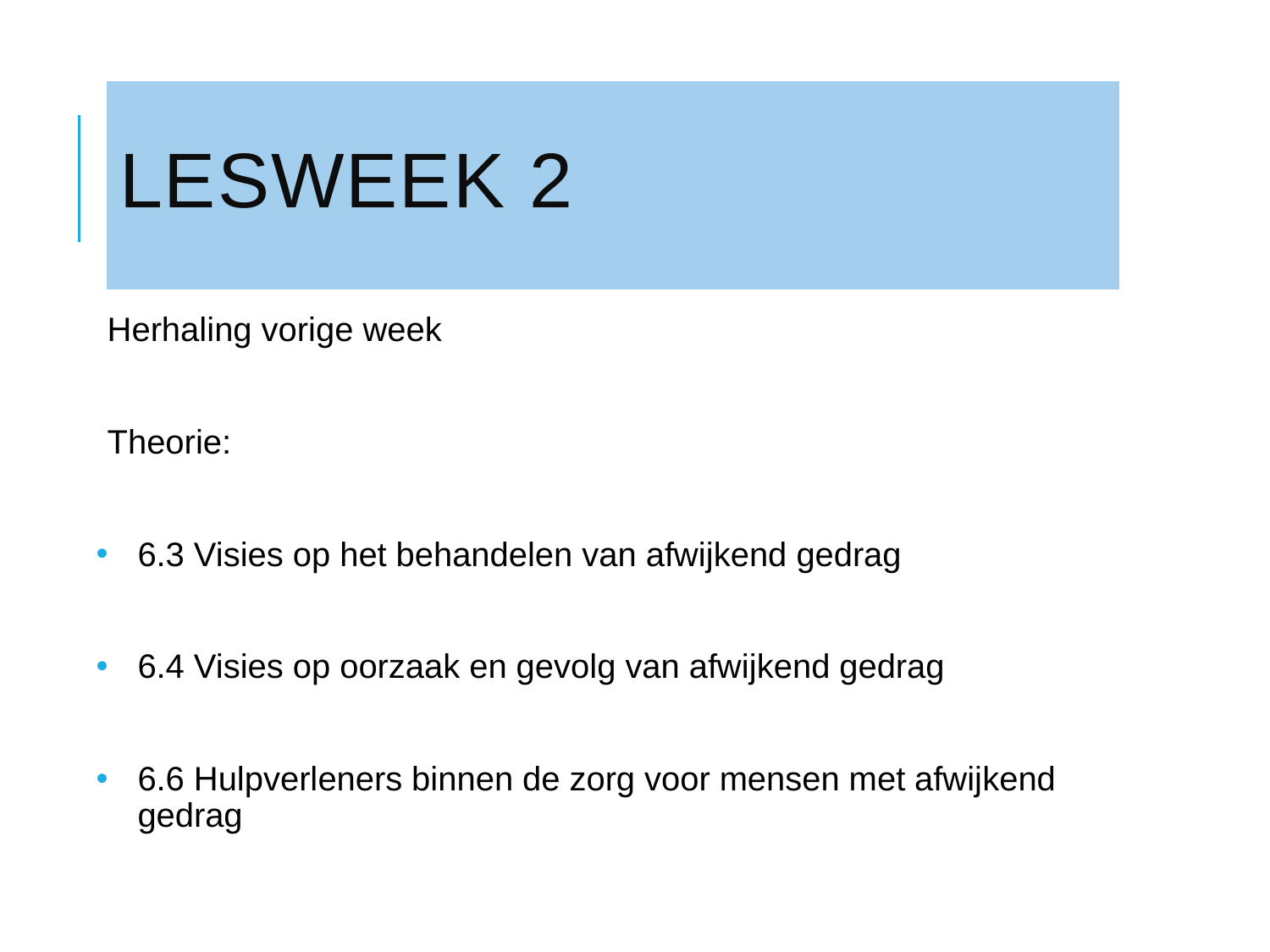

# Lesweek 2
Herhaling vorige week

Theorie:

6.3 Visies op het behandelen van afwijkend gedrag

6.4 Visies op oorzaak en gevolg van afwijkend gedrag

6.6 Hulpverleners binnen de zorg voor mensen met afwijkend gedrag